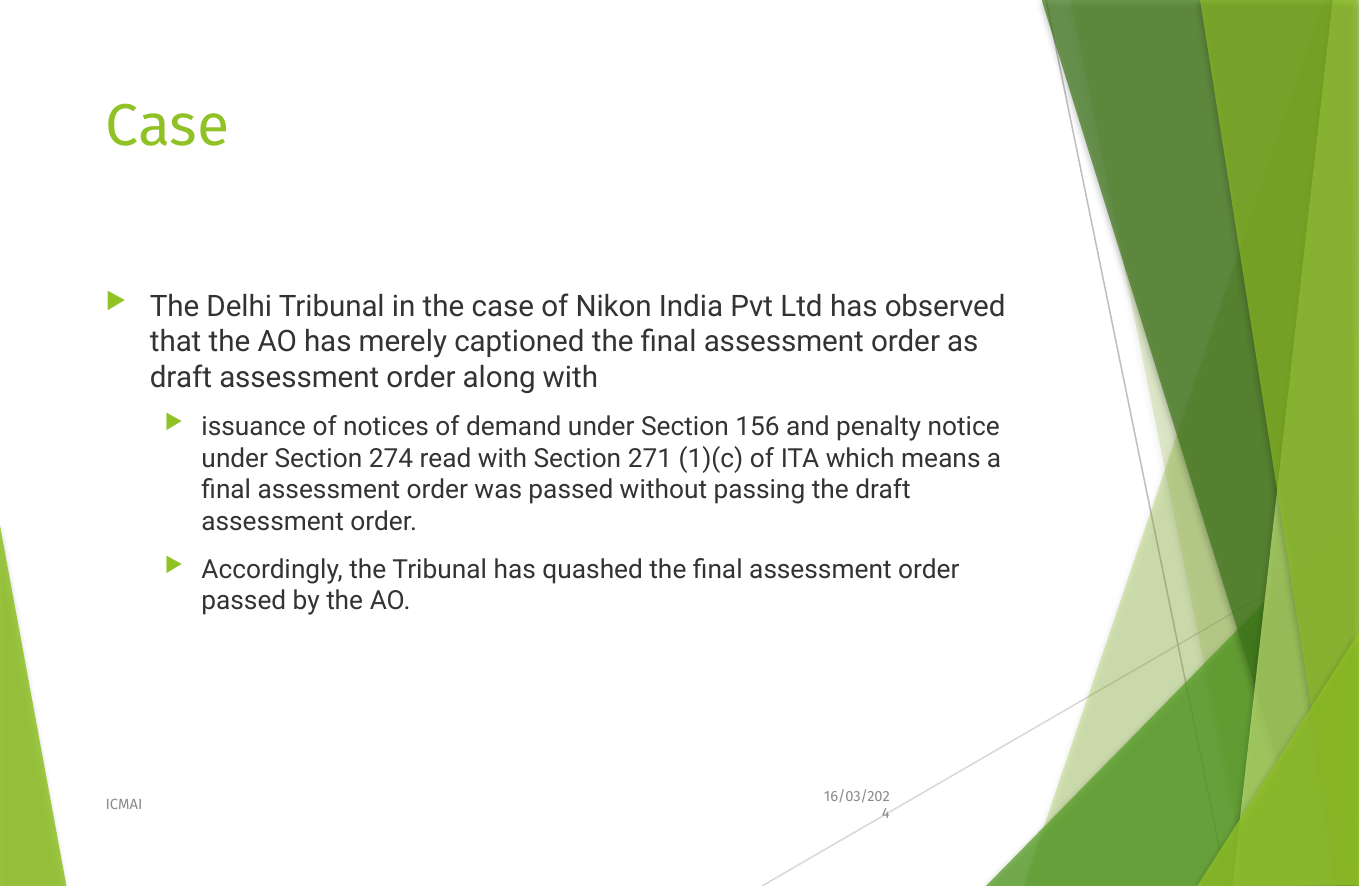

# Case
The Delhi Tribunal in the case of Nikon India Pvt Ltd has observed that the AO has merely captioned the final assessment order as draft assessment order along with
issuance of notices of demand under Section 156 and penalty notice under Section 274 read with Section 271 (1)(c) of ITA which means a final assessment order was passed without passing the draft assessment order.
Accordingly, the Tribunal has quashed the final assessment order passed by the AO.
ICMAI
16/03/2024